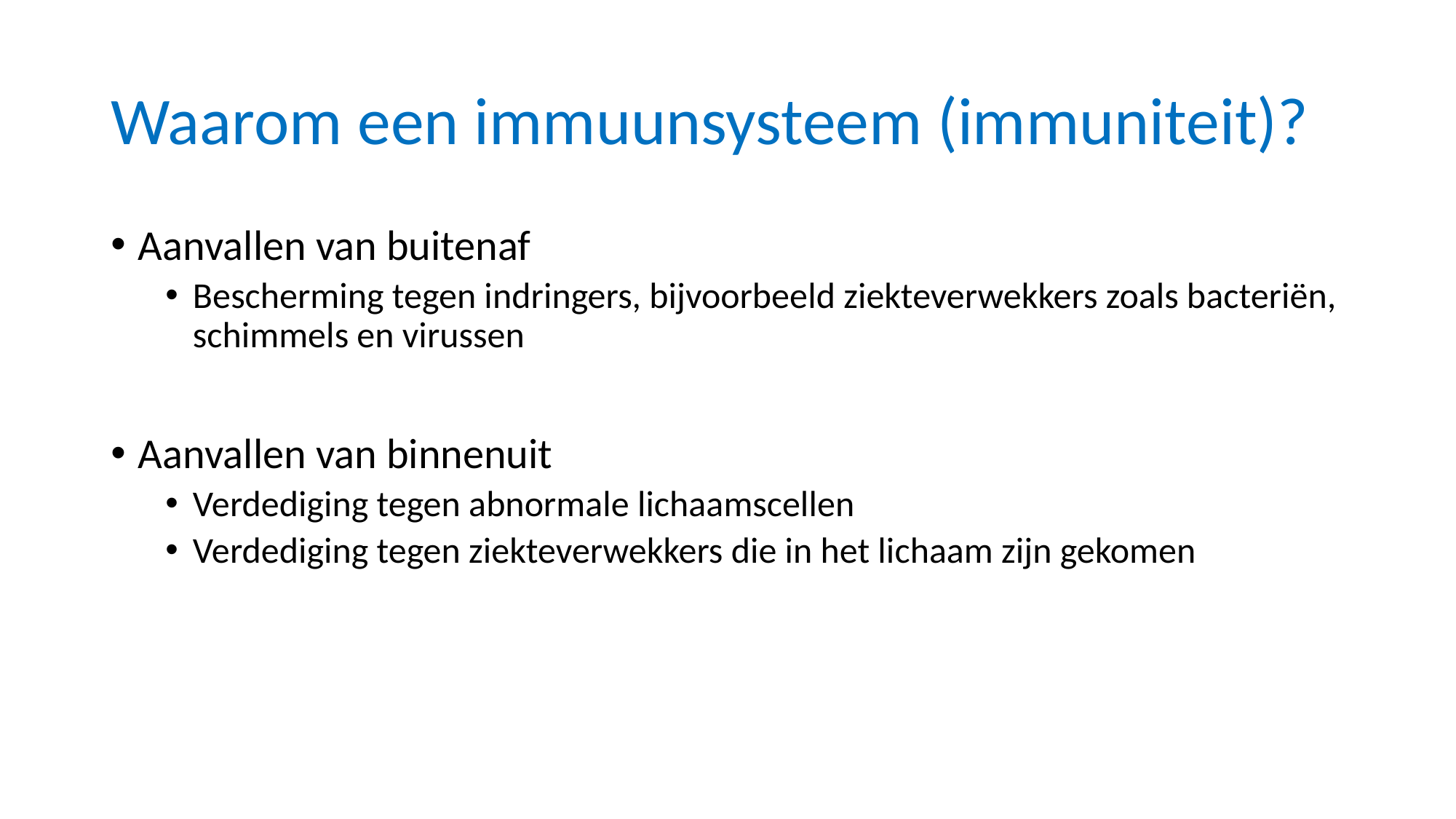

# Waarom een immuunsysteem (immuniteit)?
Aanvallen van buitenaf
Bescherming tegen indringers, bijvoorbeeld ziekteverwekkers zoals bacteriën, schimmels en virussen

Aanvallen van binnenuit
Verdediging tegen abnormale lichaamscellen
Verdediging tegen ziekteverwekkers die in het lichaam zijn gekomen